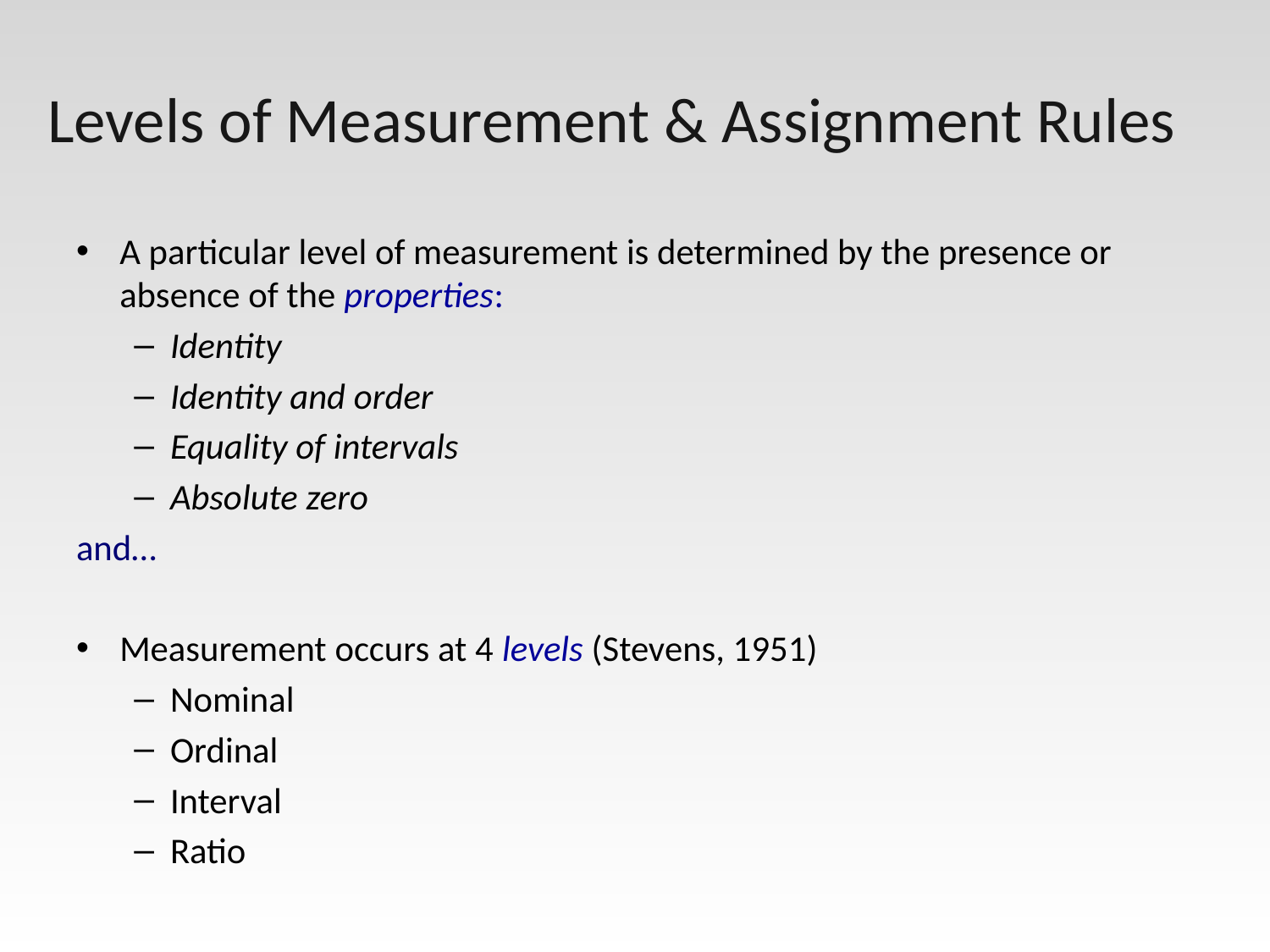

# Levels of Measurement & Assignment Rules
A particular level of measurement is determined by the presence or absence of the properties:
Identity
Identity and order
Equality of intervals
Absolute zero
and…

Measurement occurs at 4 levels (Stevens, 1951)
Nominal
Ordinal
Interval
Ratio